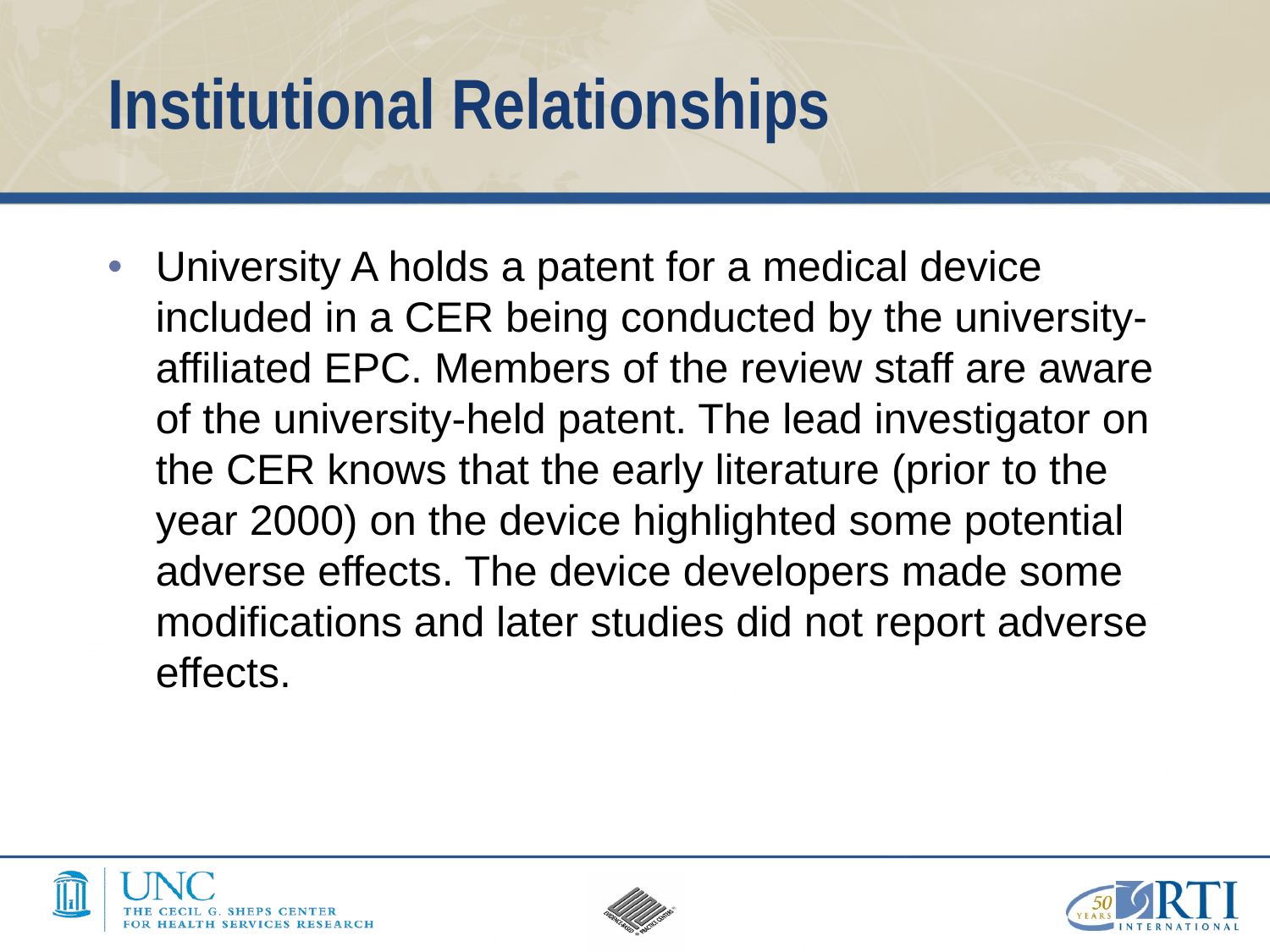

# Institutional Relationships
University A holds a patent for a medical device included in a CER being conducted by the university-affiliated EPC. Members of the review staff are aware of the university-held patent. The lead investigator on the CER knows that the early literature (prior to the year 2000) on the device highlighted some potential adverse effects. The device developers made some modifications and later studies did not report adverse effects.